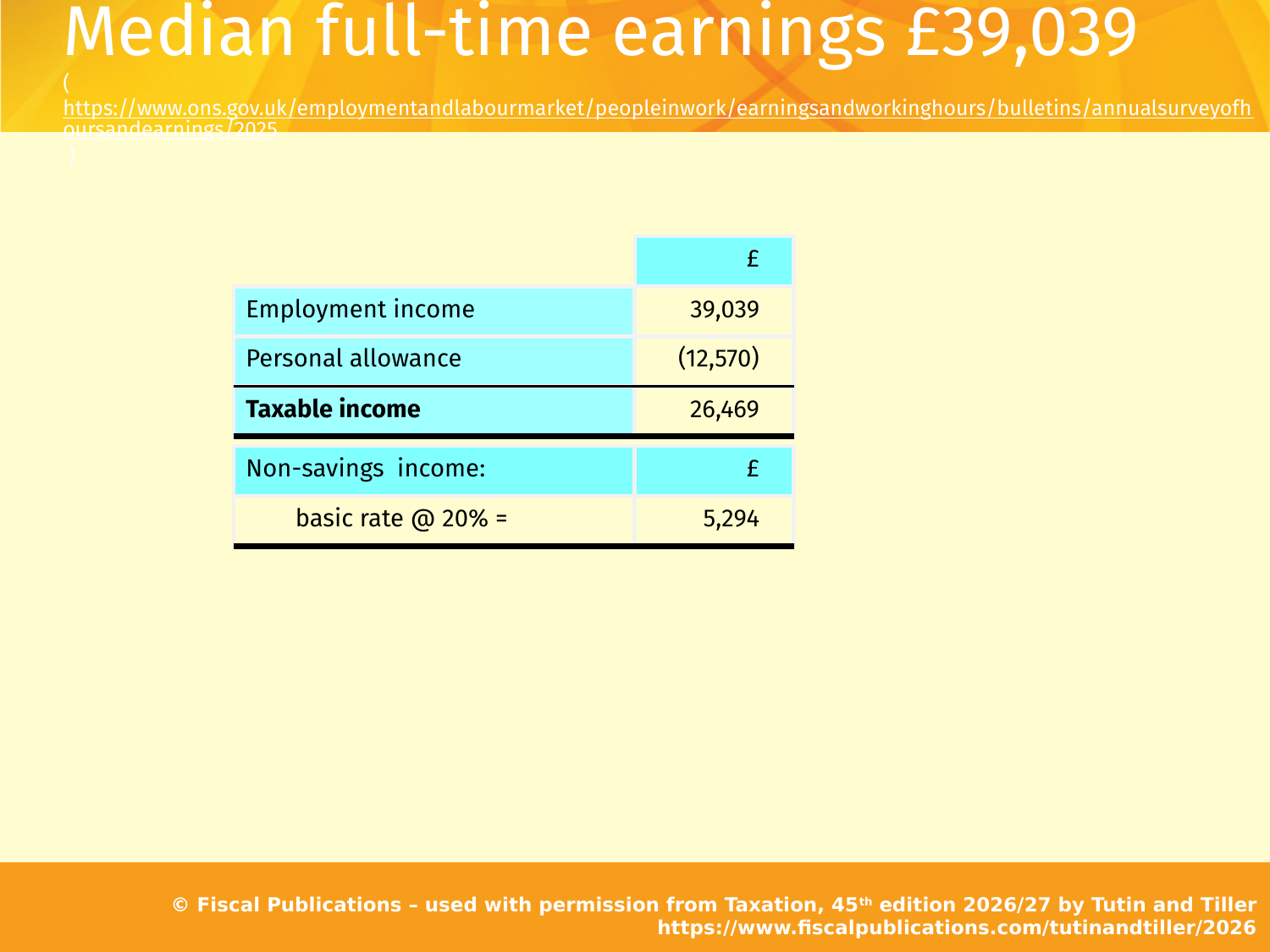

# Median full-time earnings £39,039 (https://www.ons.gov.uk/employmentandlabourmarket/peopleinwork/earningsandworkinghours/bulletins/annualsurveyofhoursandearnings/2025 )
	£
Employment income
	39,039
Personal allowance
	(12,570)
Taxable income
	26,469
Non-savings  income:
	£
	basic rate @ 20% =
	5,294